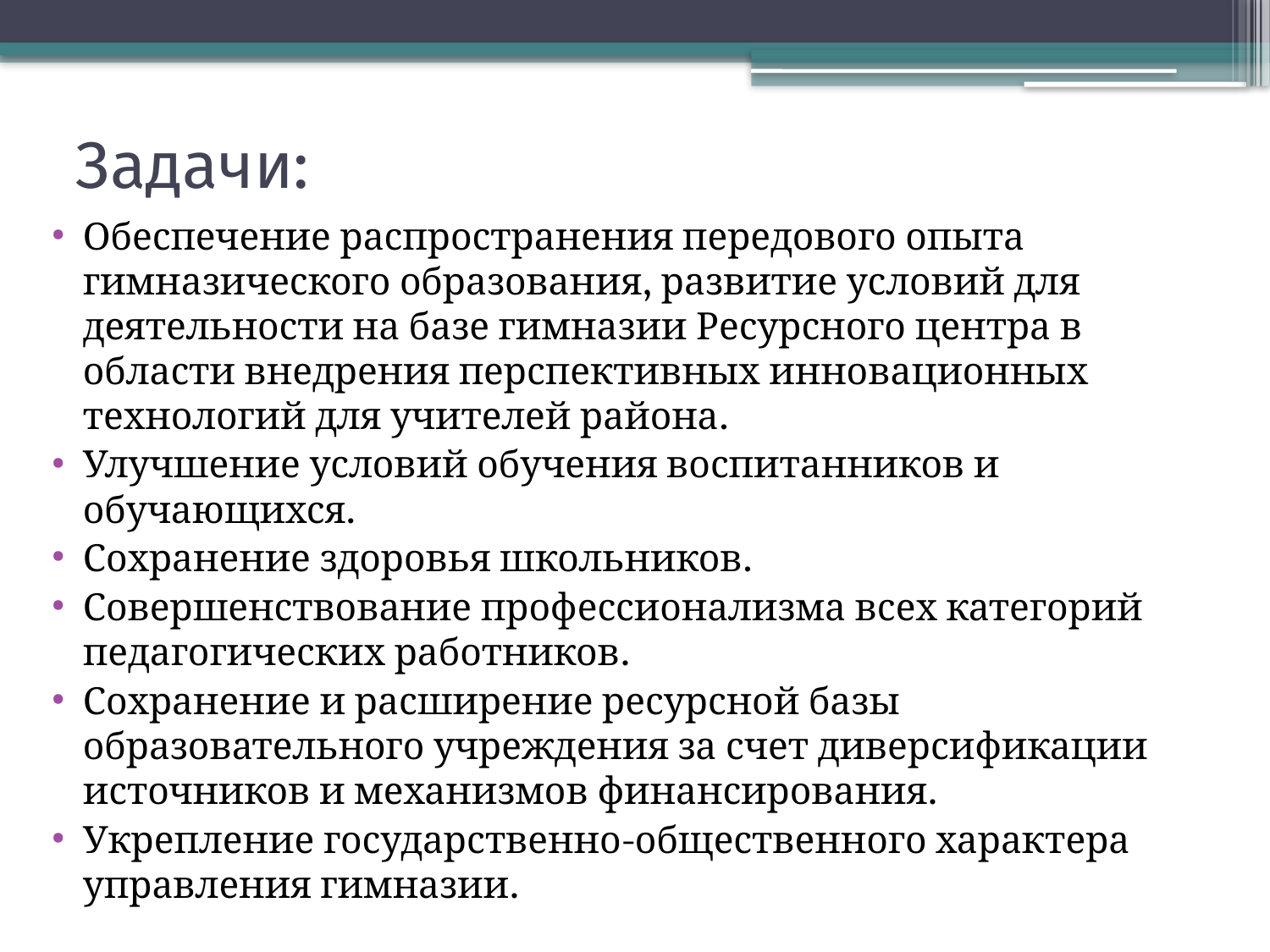

# Задачи:
Обеспечение распространения передового опыта гимназического образования, развитие условий для деятельности на базе гимназии Ресурсного центра в области внедрения перспективных инновационных технологий для учителей района.
Улучшение условий обучения воспитанников и обучающихся.
Сохранение здоровья школьников.
Совершенствование профессионализма всех категорий педагогических работников.
Сохранение и расширение ресурсной базы образовательного учреждения за счет диверсификации источников и механизмов финансирования.
Укрепление государственно-общественного характера управления гимназии.